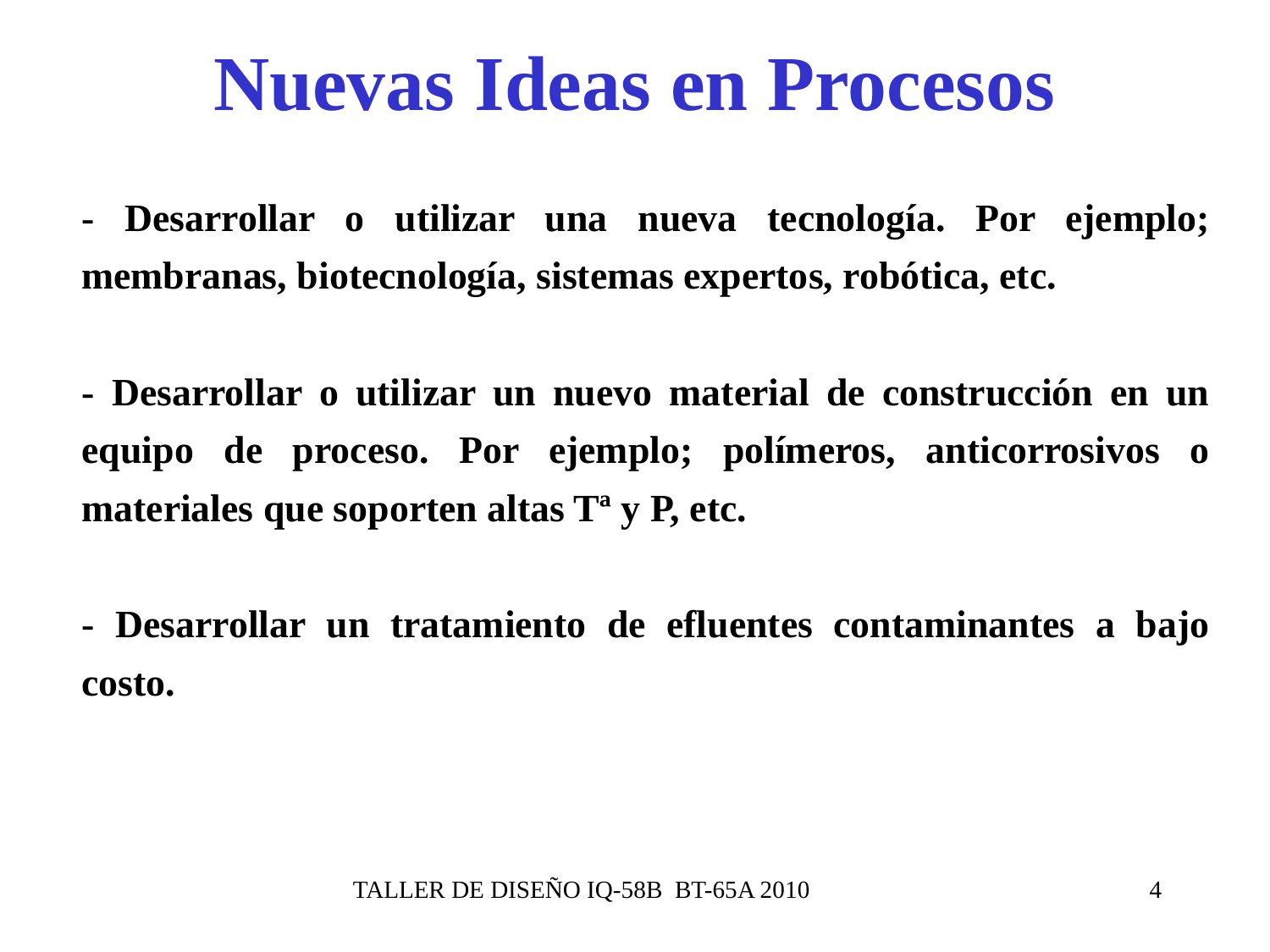

# Nuevas Ideas en Procesos
- Desarrollar o utilizar una nueva tecnología. Por ejemplo; membranas, biotecnología, sistemas expertos, robótica, etc.
- Desarrollar o utilizar un nuevo material de construcción en un equipo de proceso. Por ejemplo; polímeros, anticorrosivos o materiales que soporten altas Tª y P, etc.
- Desarrollar un tratamiento de efluentes contaminantes a bajo costo.

TALLER DE DISEÑO IQ-58B  BT-65A 2010
4